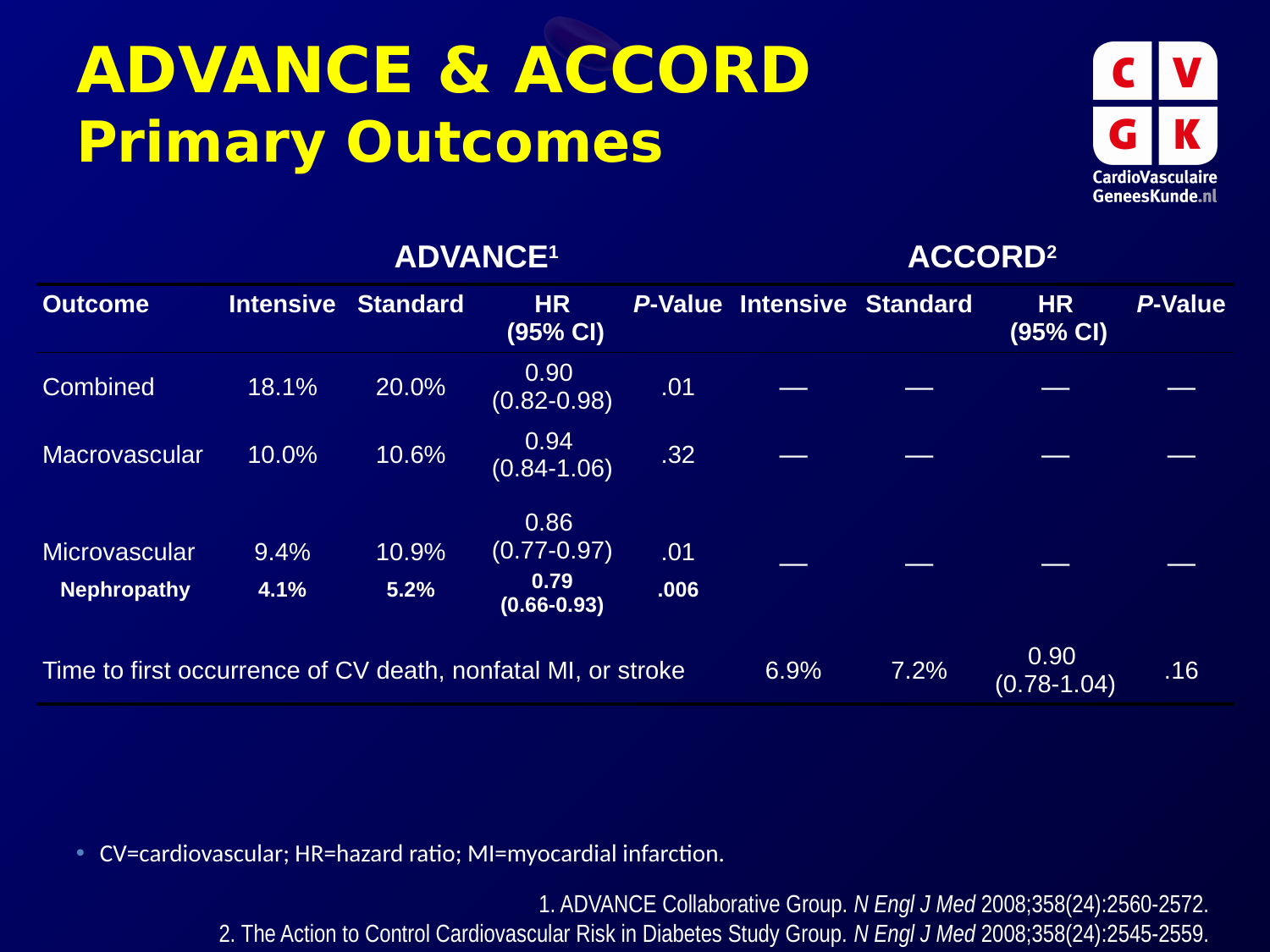

ADVANCE & ACCORD
Primary Outcomes
|  | ADVANCE1 |  |  |  | ACCORD2 |  |  |  |
| --- | --- | --- | --- | --- | --- | --- | --- | --- |
| Outcome | Intensive | Standard | HR (95% CI) | P-Value | Intensive | Standard | HR (95% CI) | P-Value |
| Combined | 18.1% | 20.0% | 0.90 (0.82-0.98) | .01 | — | — | — | — |
| Macrovascular | 10.0% | 10.6% | 0.94 (0.84-1.06) | .32 | — | — | — | — |
| Microvascular Nephropathy | 9.4% 4.1% | 10.9% 5.2% | 0.86 (0.77-0.97) 0.79 (0.66-0.93) | .01 .006 | — | — | — | — |
| Time to first occurrence of CV death, nonfatal MI, or stroke |  |  |  |  | 6.9% | 7.2% | 0.90 (0.78-1.04) | .16 |
CV=cardiovascular; HR=hazard ratio; MI=myocardial infarction.

1. ADVANCE Collaborative Group. N Engl J Med 2008;358(24):2560-2572.
2. The Action to Control Cardiovascular Risk in Diabetes Study Group. N Engl J Med 2008;358(24):2545-2559.